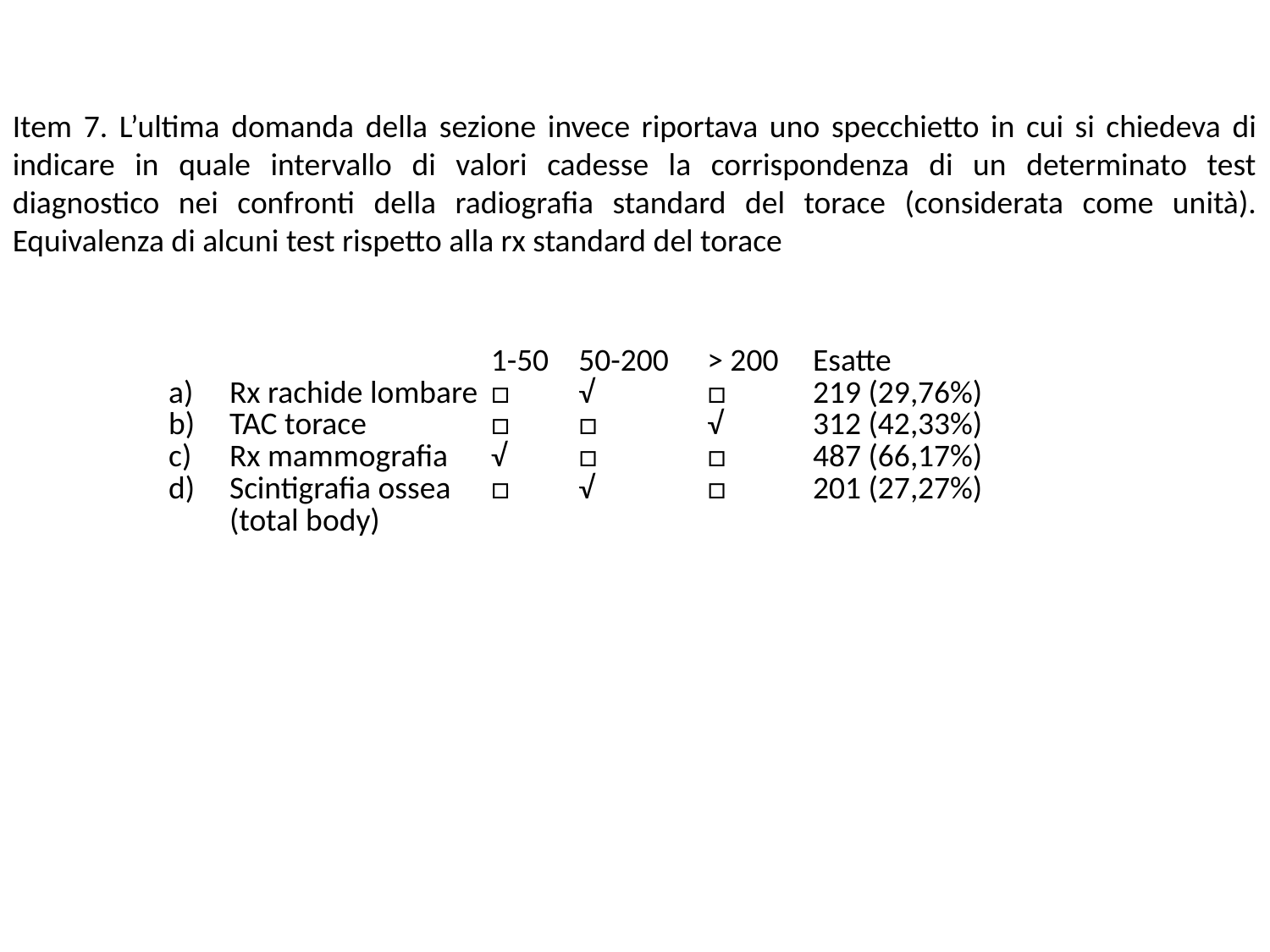

– Equivalenza di alcuni test rispetto alla rs standard del torace
Item 7. L’ultima domanda della sezione invece riportava uno specchietto in cui si chiedeva di indicare in quale intervallo di valori cadesse la corrispondenza di un determinato test diagnostico nei confronti della radiografia standard del torace (considerata come unità). Equivalenza di alcuni test rispetto alla rx standard del torace
|  |  | 1-50 | 50-200 | > 200 | Esatte |
| --- | --- | --- | --- | --- | --- |
| a) | Rx rachide lombare | □ | √ | □ | 219 (29,76%) |
| b) | TAC torace | □ | □ | √ | 312 (42,33%) |
| c) | Rx mammografia | √ | □ | □ | 487 (66,17%) |
| d) | Scintigrafia ossea (total body) | □ | √ | □ | 201 (27,27%) |